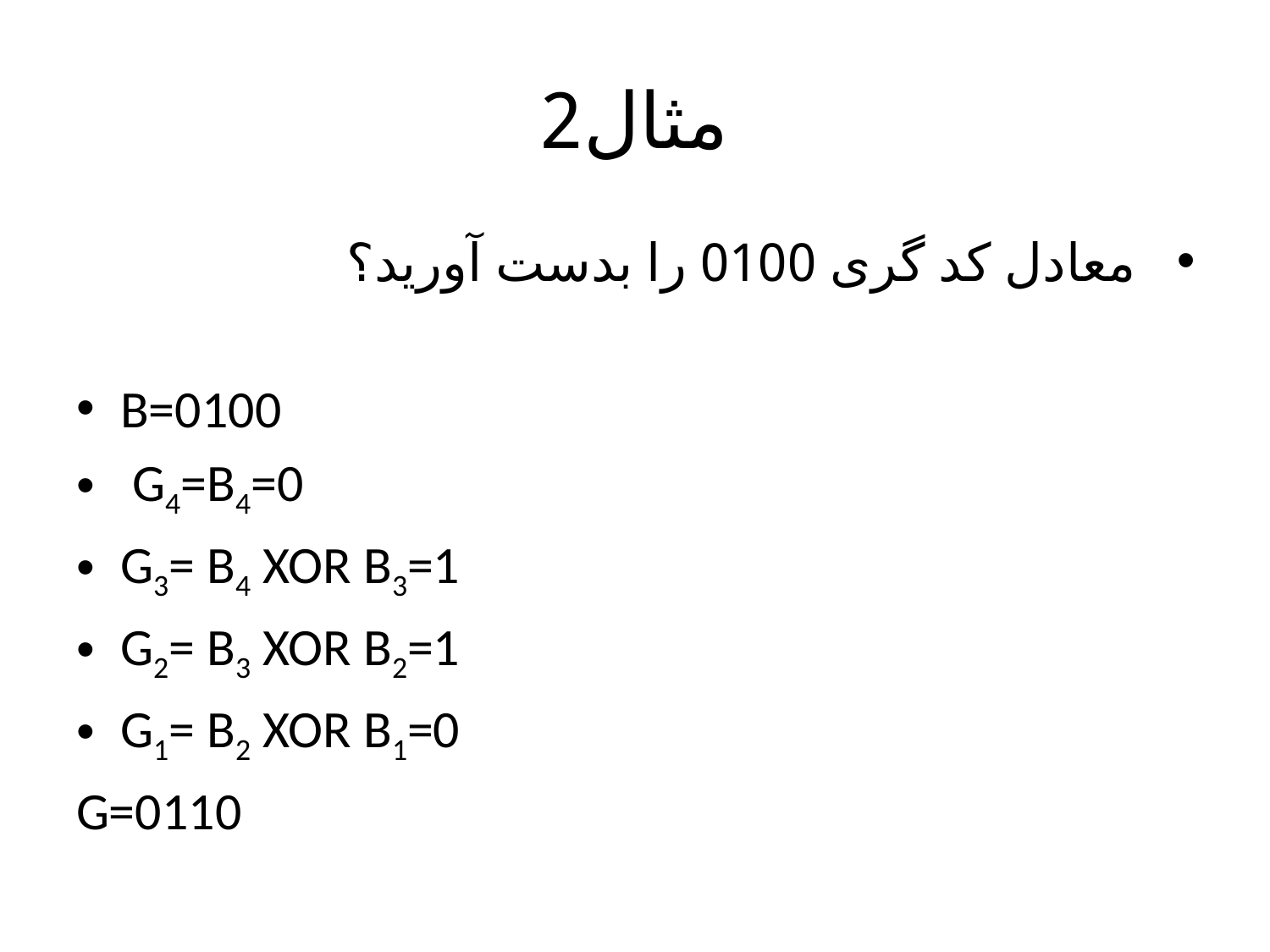

# مثال2
 معادل کد گری 0100 را بدست آورید؟

B=0100
 G4=B4=0
G3= B4 XOR B3=1
G2= B3 XOR B2=1
G1= B2 XOR B1=0
G=0110